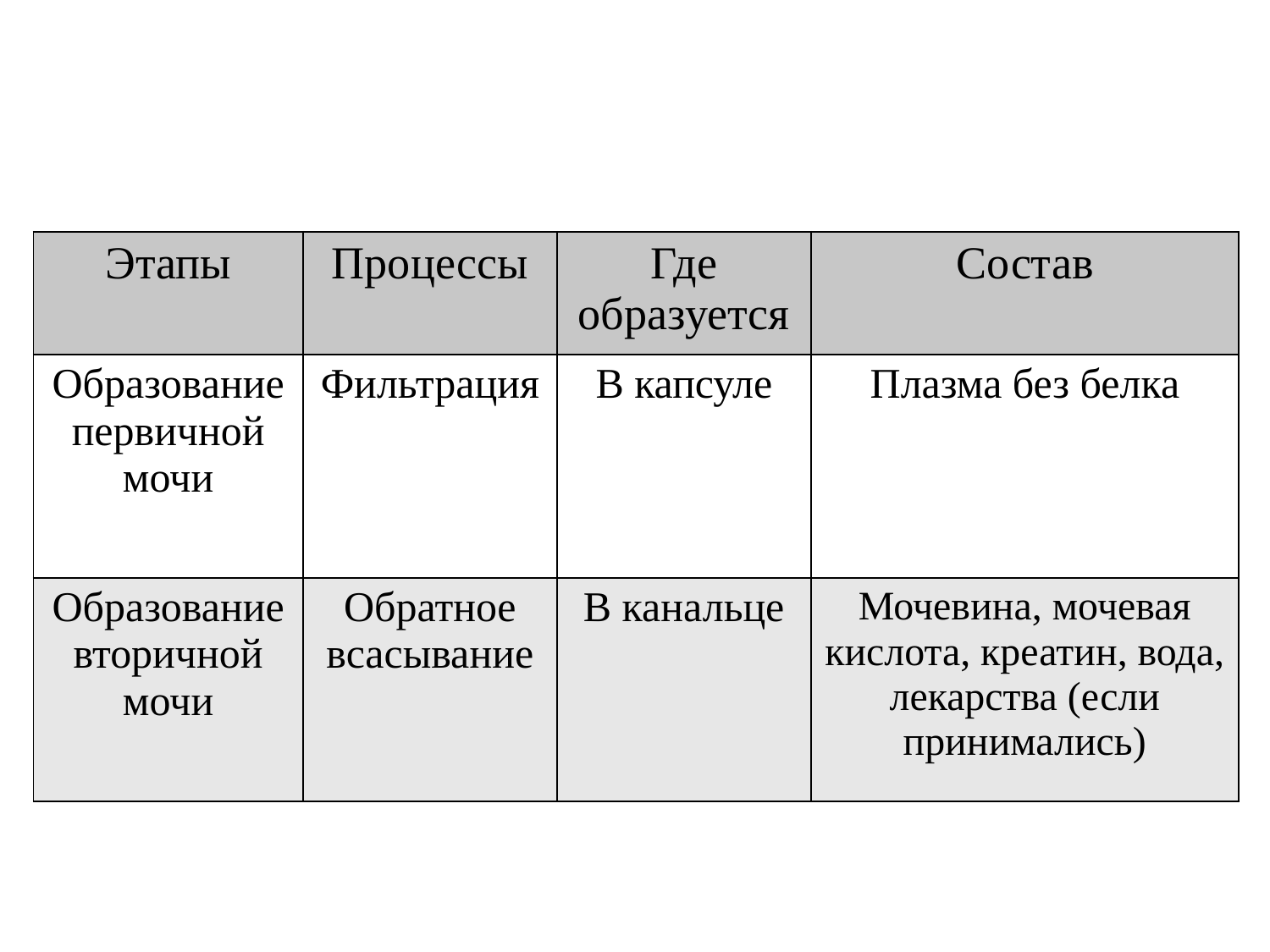

| Этапы | Процессы | Где образуется | Состав |
| --- | --- | --- | --- |
| Образование первичной мочи | Фильтрация | В капсуле | Плазма без белка |
| Образование вторичной мочи | Обратное всасывание | В канальце | Мочевина, мочевая кислота, креатин, вода, лекарства (если принимались) |